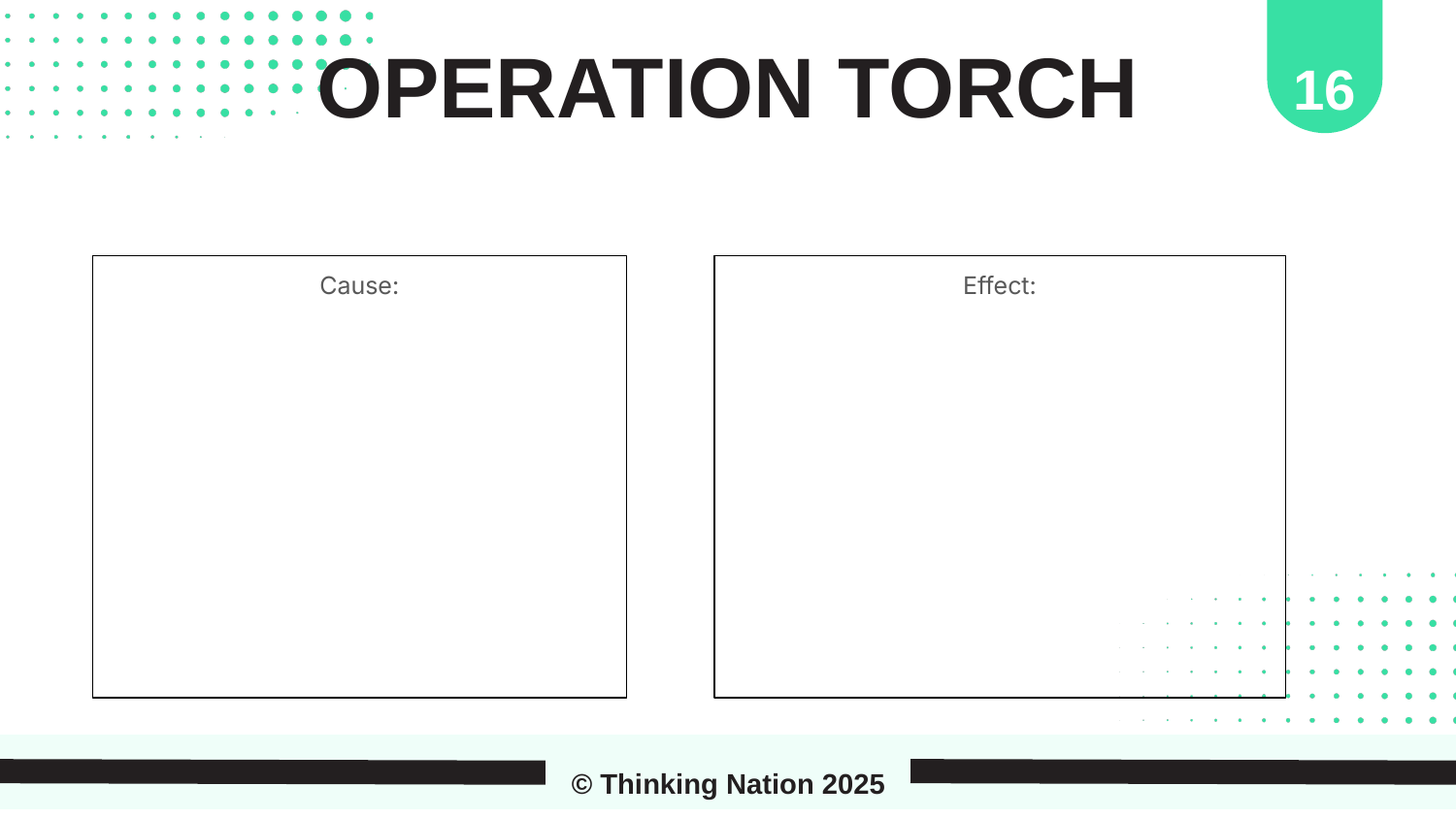

16
OPERATION TORCH
Cause:

Effect:

© Thinking Nation 2025